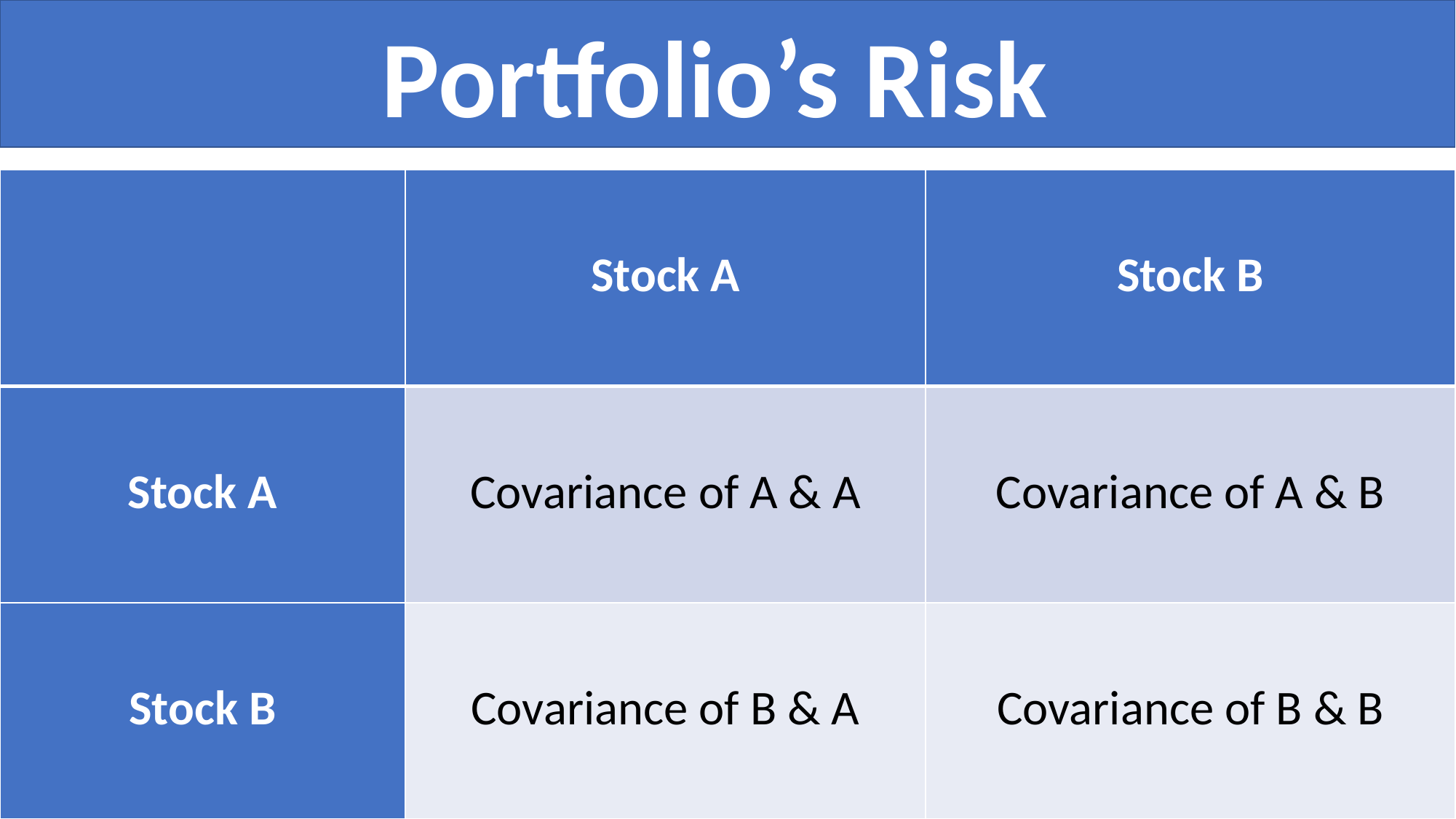

Portfolio’s Risk
|  | Stock A | Stock B |
| --- | --- | --- |
| Stock A | Covariance of A & A | Covariance of A & B |
| Stock B | Covariance of B & A | Covariance of B & B |